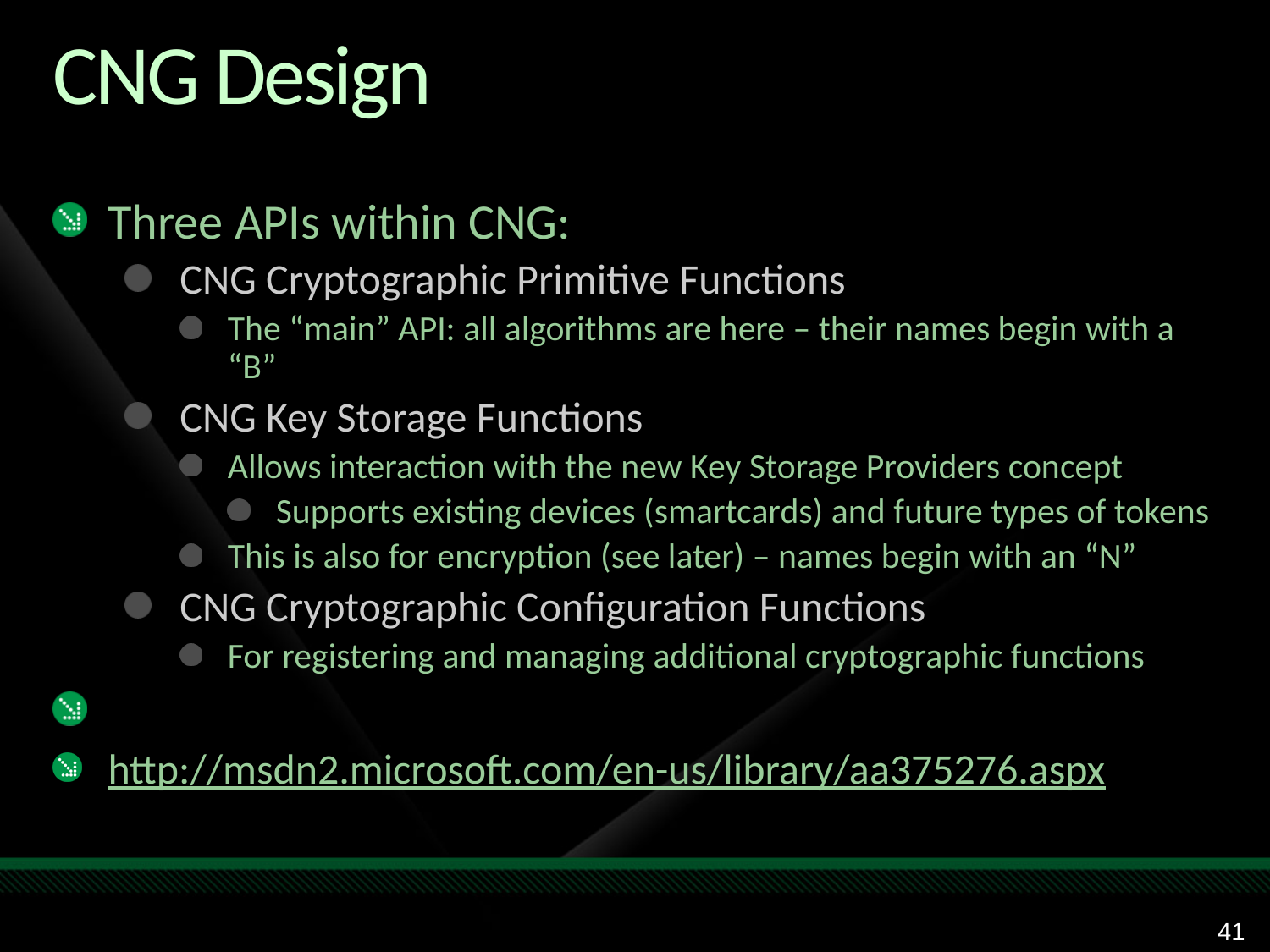

# CNG Design
Three APIs within CNG:
CNG Cryptographic Primitive Functions
The “main” API: all algorithms are here – their names begin with a “B”
CNG Key Storage Functions
Allows interaction with the new Key Storage Providers concept
Supports existing devices (smartcards) and future types of tokens
This is also for encryption (see later) – names begin with an “N”
CNG Cryptographic Configuration Functions
For registering and managing additional cryptographic functions

http://msdn2.microsoft.com/en-us/library/aa375276.aspx